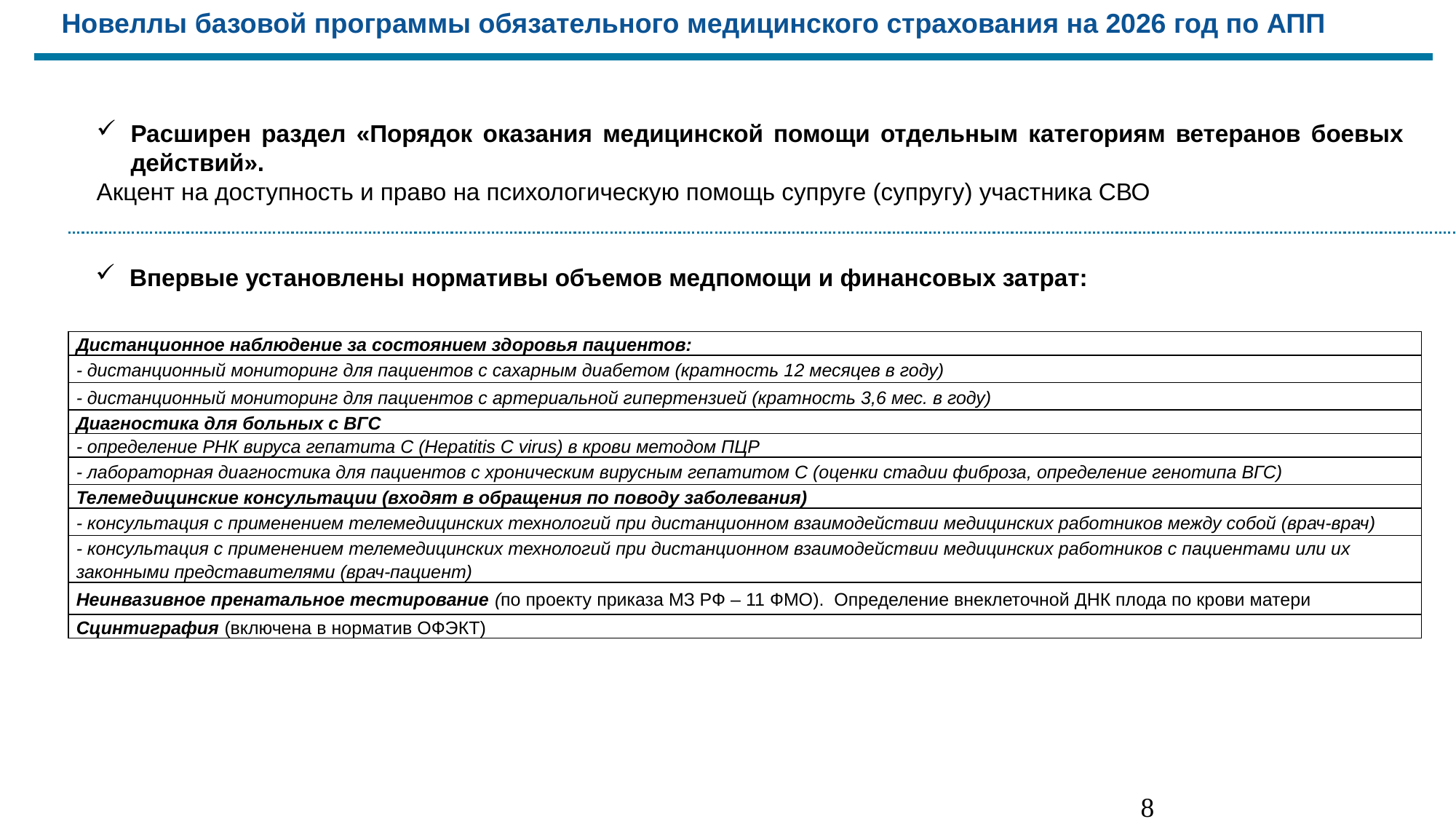

Новеллы базовой программы обязательного медицинского страхования на 2026 год по АПП
Расширен раздел «Порядок оказания медицинской помощи отдельным категориям ветеранов боевых действий».
Акцент на доступность и право на психологическую помощь супруге (супругу) участника СВО
Впервые установлены нормативы объемов медпомощи и финансовых затрат:

| Дистанционное наблюдение за состоянием здоровья пациентов: |
| --- |
| - дистанционный мониторинг для пациентов с сахарным диабетом (кратность 12 месяцев в году) |
| - дистанционный мониторинг для пациентов с артериальной гипертензией (кратность 3,6 мес. в году) |
| Диагностика для больных с ВГС |
| - определение РНК вируса гепатита С (Hepatitis C virus) в крови методом ПЦР |
| - лабораторная диагностика для пациентов с хроническим вирусным гепатитом С (оценки стадии фиброза, определение генотипа ВГС) |
| Телемедицинские консультации (входят в обращения по поводу заболевания) |
| - консультация с применением телемедицинских технологий при дистанционном взаимодействии медицинских работников между собой (врач-врач) |
| - консультация с применением телемедицинских технологий при дистанционном взаимодействии медицинских работников с пациентами или их законными представителями (врач-пациент) |
| Неинвазивное пренатальное тестирование (по проекту приказа МЗ РФ – 11 ФМО). Определение внеклеточной ДНК плода по крови матери |
| Сцинтиграфия (включена в норматив ОФЭКТ) |

8